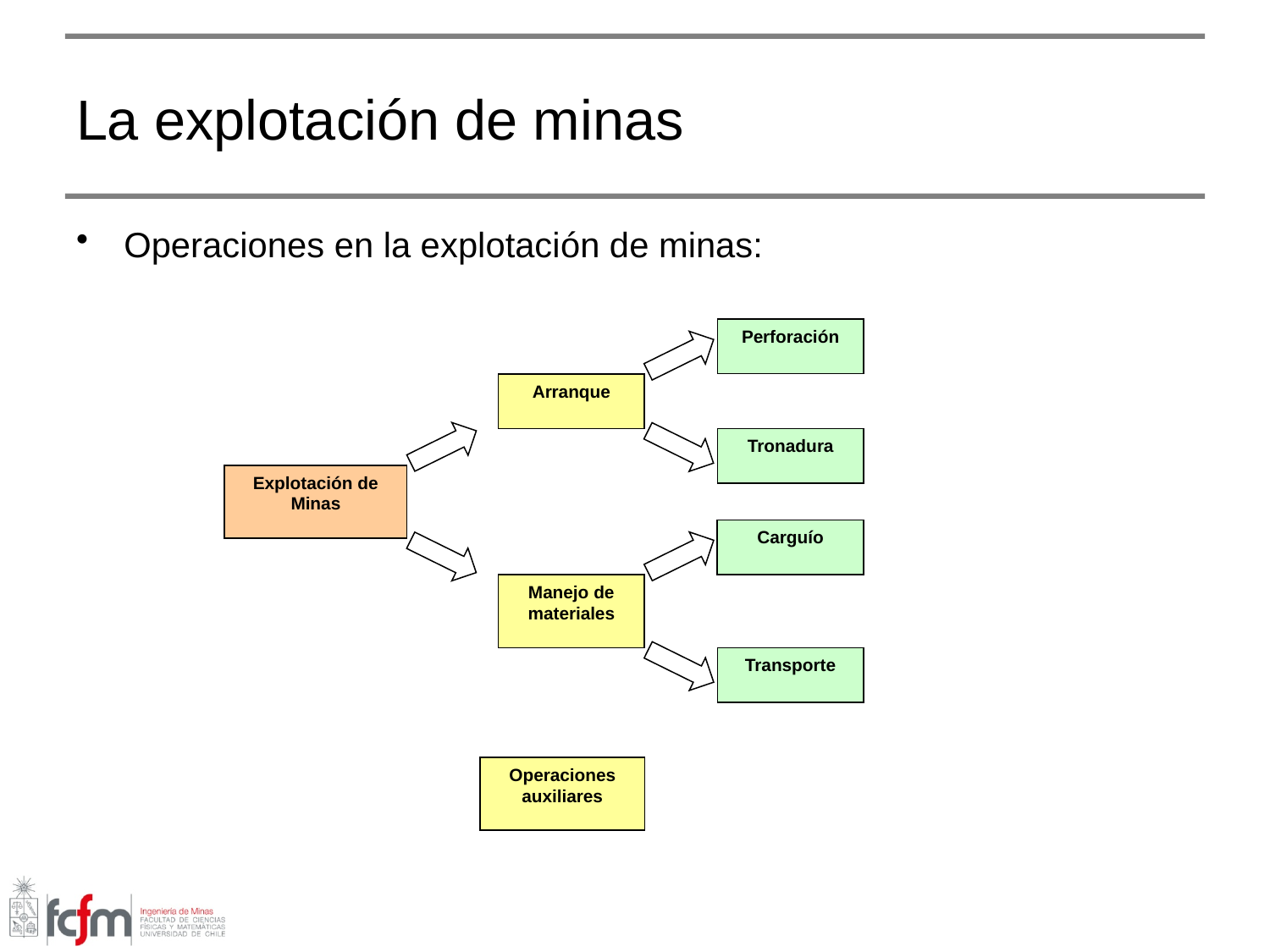

# La explotación de minas
Operaciones en la explotación de minas:

Perforación

Arranque

Tronadura
Explotación de Minas
Carguío

Manejo de materiales

Transporte
Operaciones auxiliares